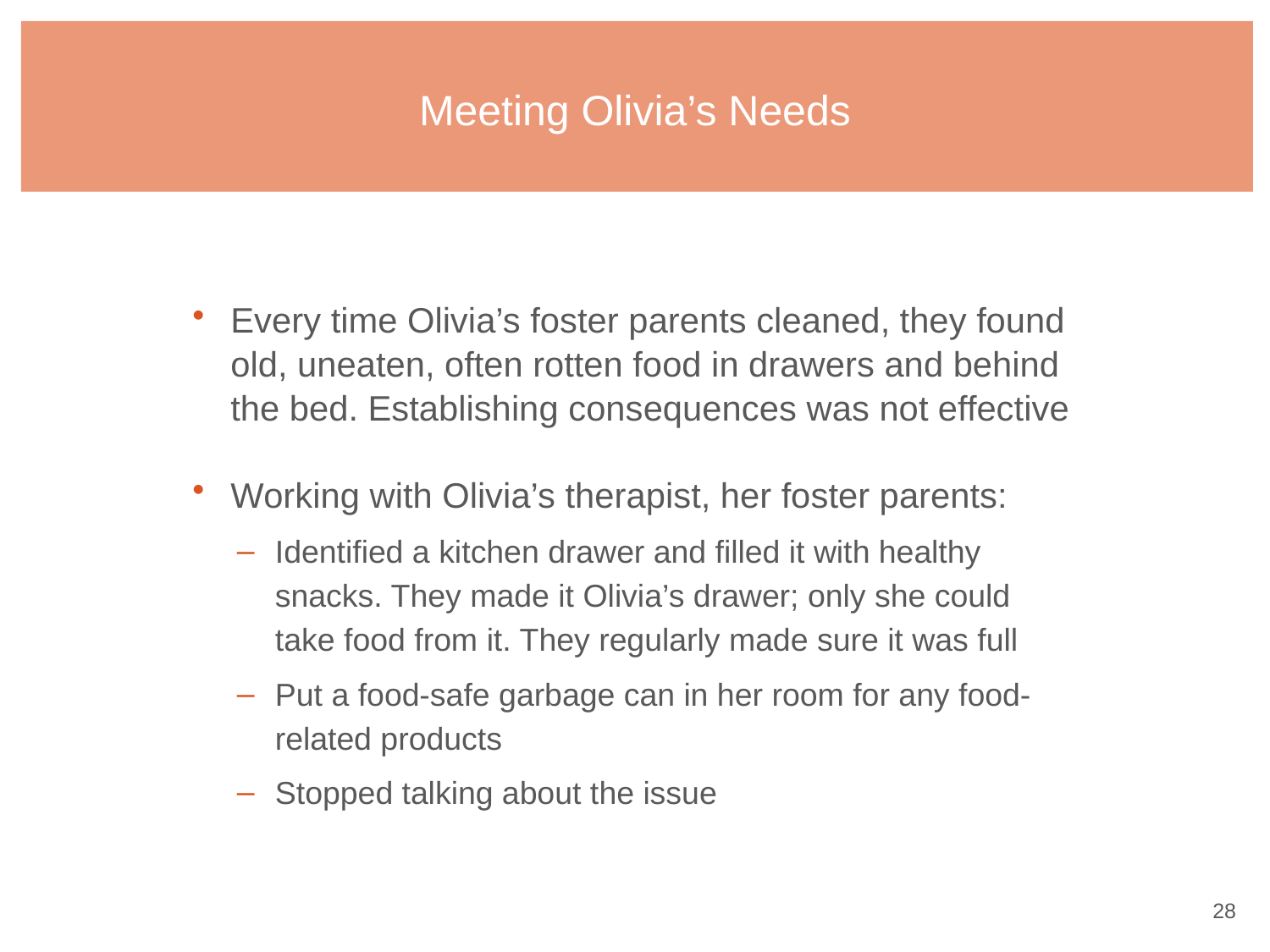

# Meeting Olivia’s Needs
Every time Olivia’s foster parents cleaned, they found old, uneaten, often rotten food in drawers and behind the bed. Establishing consequences was not effective
Working with Olivia’s therapist, her foster parents:
Identified a kitchen drawer and filled it with healthy snacks. They made it Olivia’s drawer; only she could take food from it. They regularly made sure it was full
Put a food-safe garbage can in her room for any food-related products
Stopped talking about the issue
28